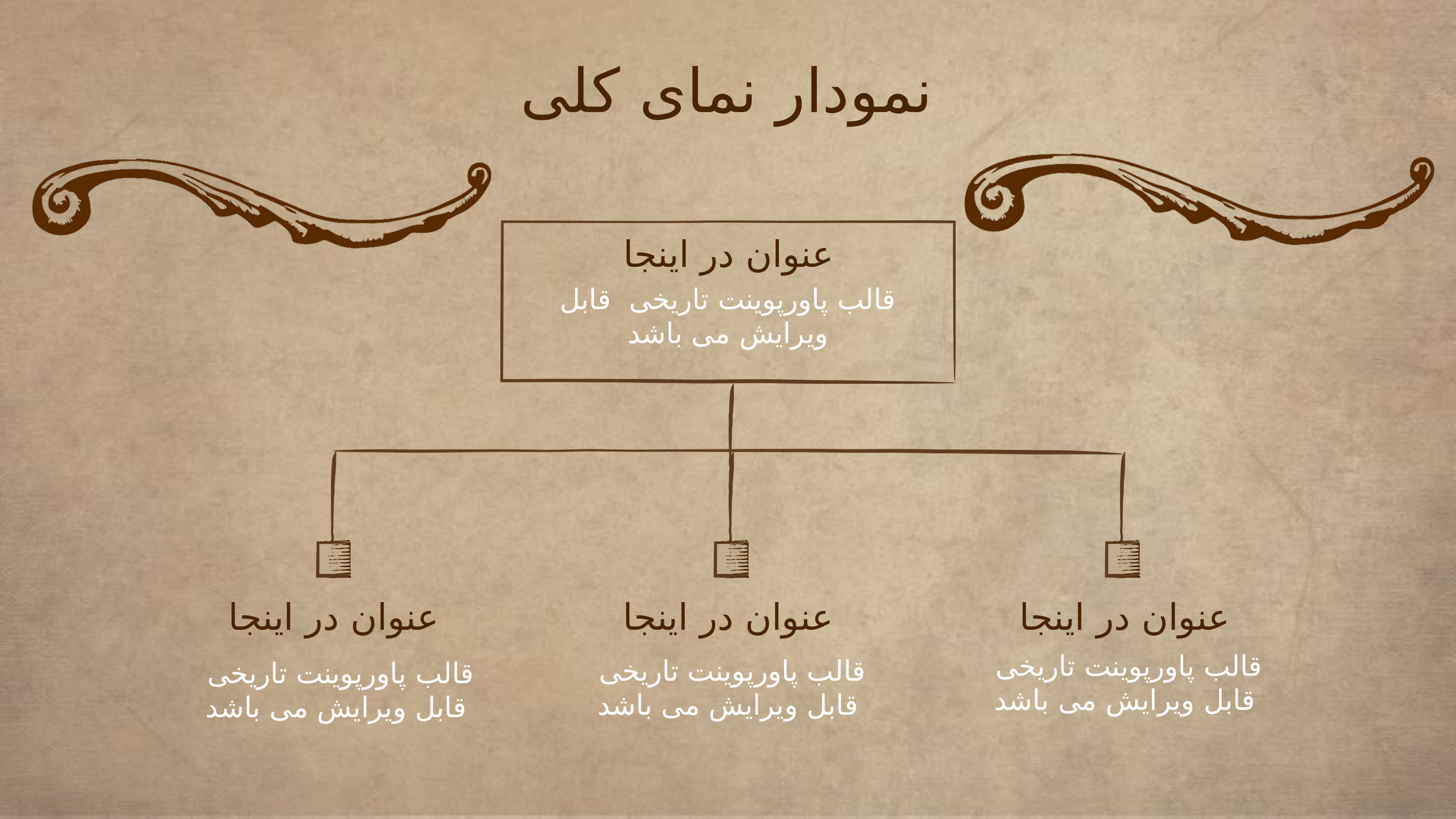

نمودار نمای کلی

عنوان در اینجا
قالب پاورپوینت تاریخی  قابل ویرایش می باشد

عنوان در اینجا
عنوان در اینجا
عنوان در اینجا
قالب پاورپوینت تاریخی  قابل ویرایش می باشد
قالب پاورپوینت تاریخی  قابل ویرایش می باشد
قالب پاورپوینت تاریخی  قابل ویرایش می باشد